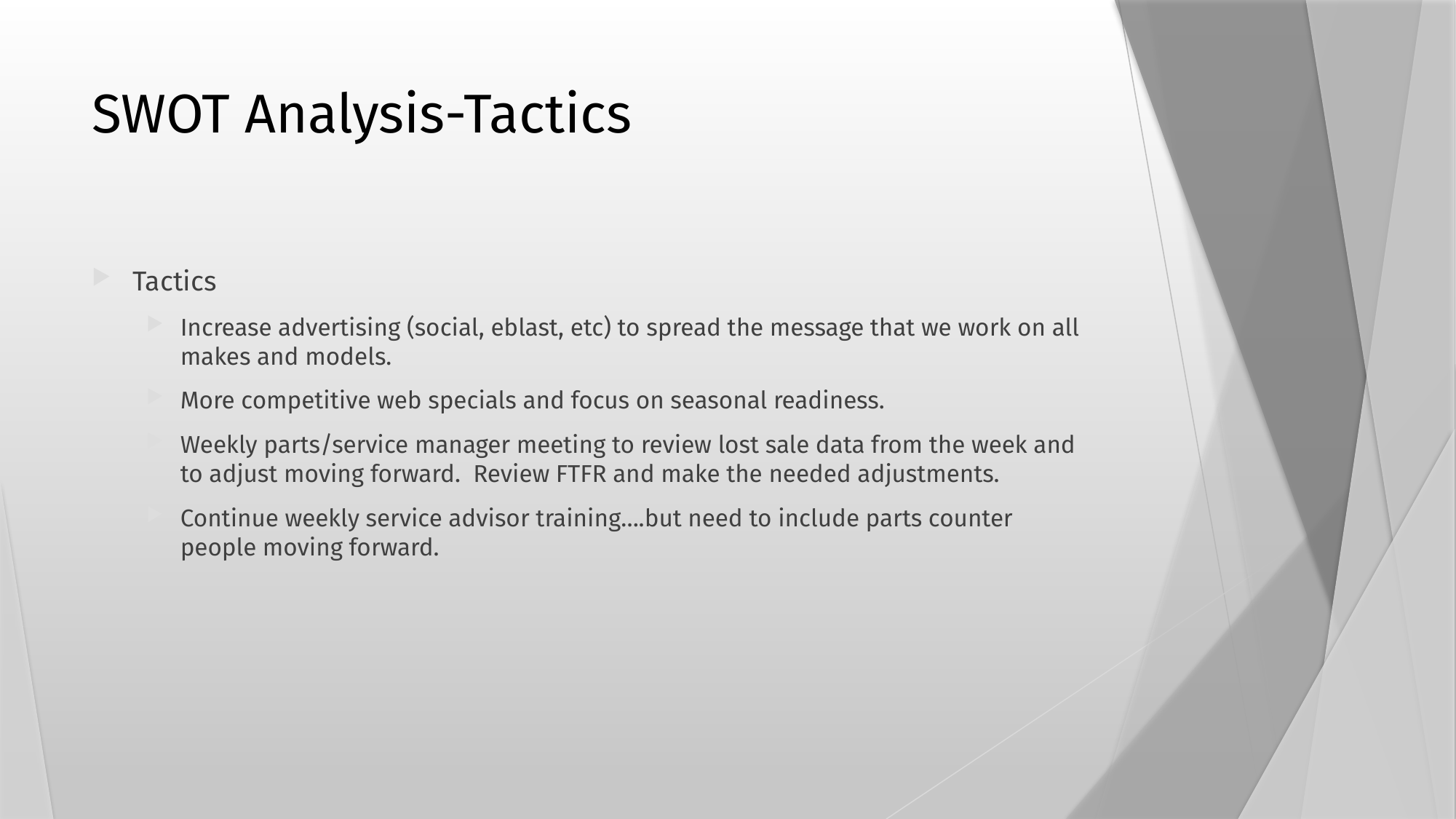

# SWOT Analysis-Tactics
Tactics
Increase advertising (social, eblast, etc) to spread the message that we work on all makes and models.
More competitive web specials and focus on seasonal readiness.
Weekly parts/service manager meeting to review lost sale data from the week and to adjust moving forward.  Review FTFR and make the needed adjustments.
Continue weekly service advisor training….but need to include parts counter people moving forward.